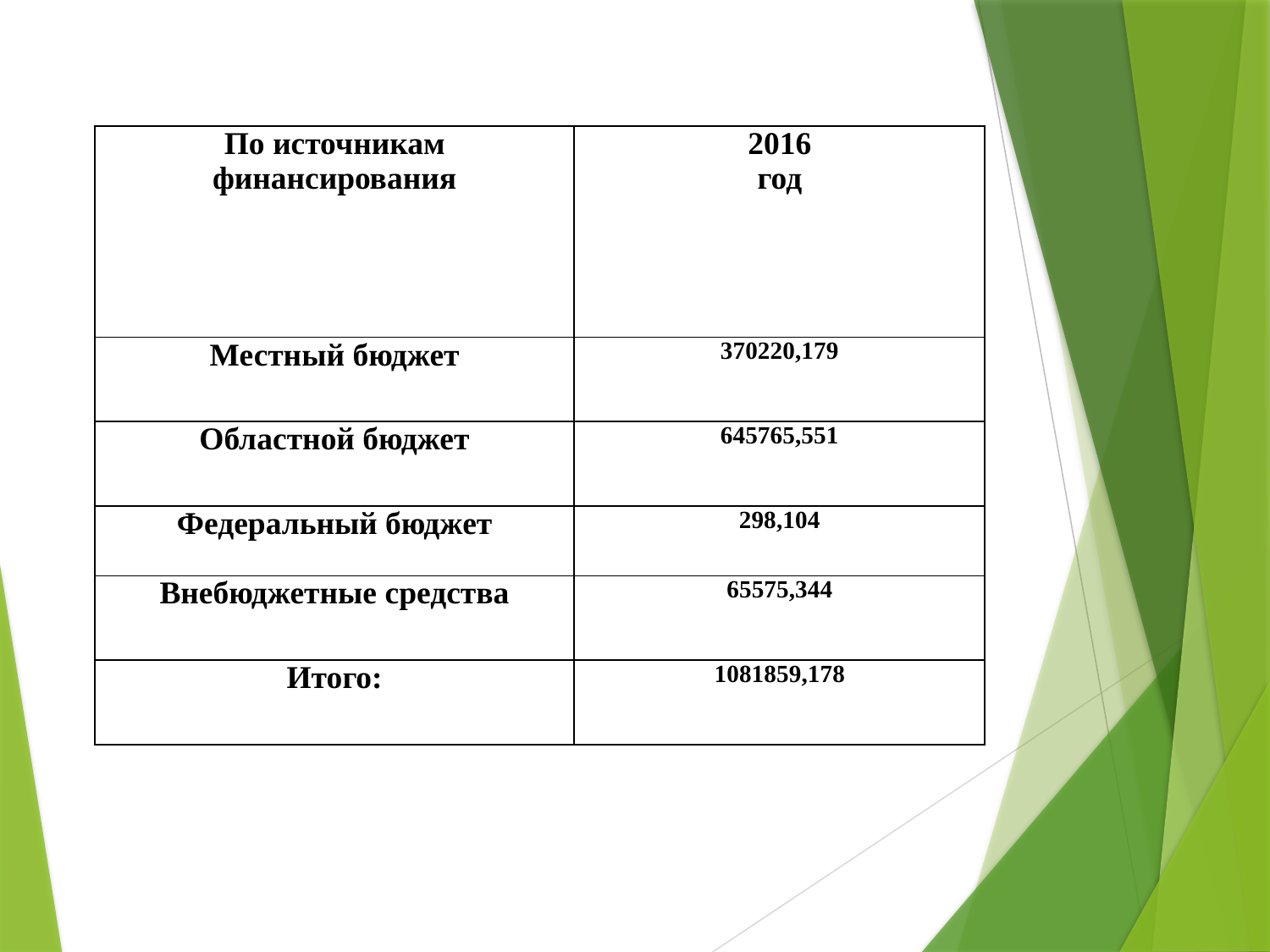

| По источникам финансирования | 2016 год |
| --- | --- |
| Местный бюджет | 370220,179 |
| Областной бюджет | 645765,551 |
| Федеральный бюджет | 298,104 |
| Внебюджетные средства | 65575,344 |
| Итого: | 1081859,178 |